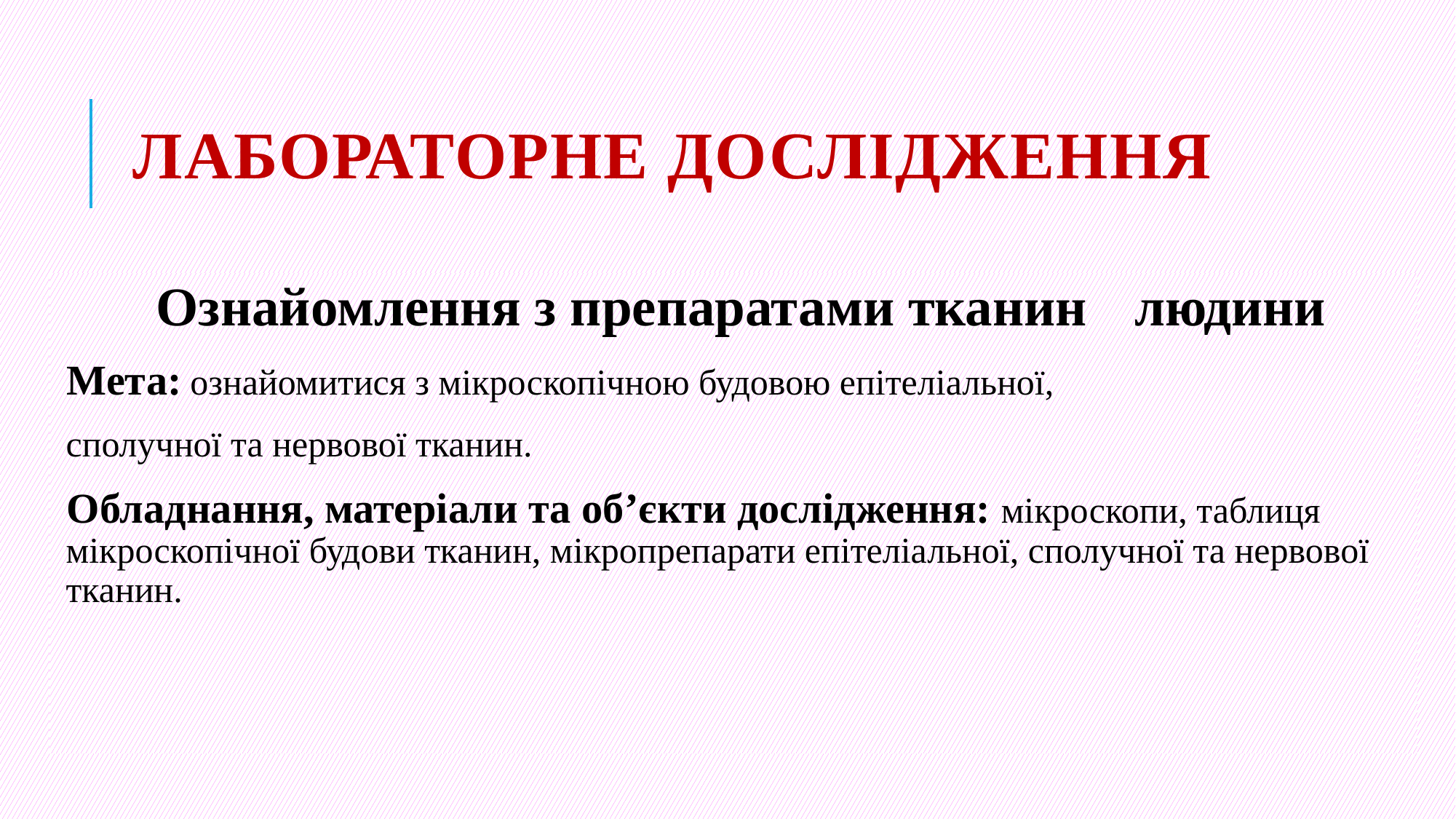

# Лабораторне дослідження
Ознайомлення з препаратами тканин 	людини
Мета: ознайомитися з мікроскопічною будовою епітеліальної,
сполучної та нервової тканин.
Обладнання, матеріали та об’єкти дослідження: мікроскопи, таблиця мікроскопічної будови тканин, мікропрепарати епітеліальної, сполучної та нервової тканин.